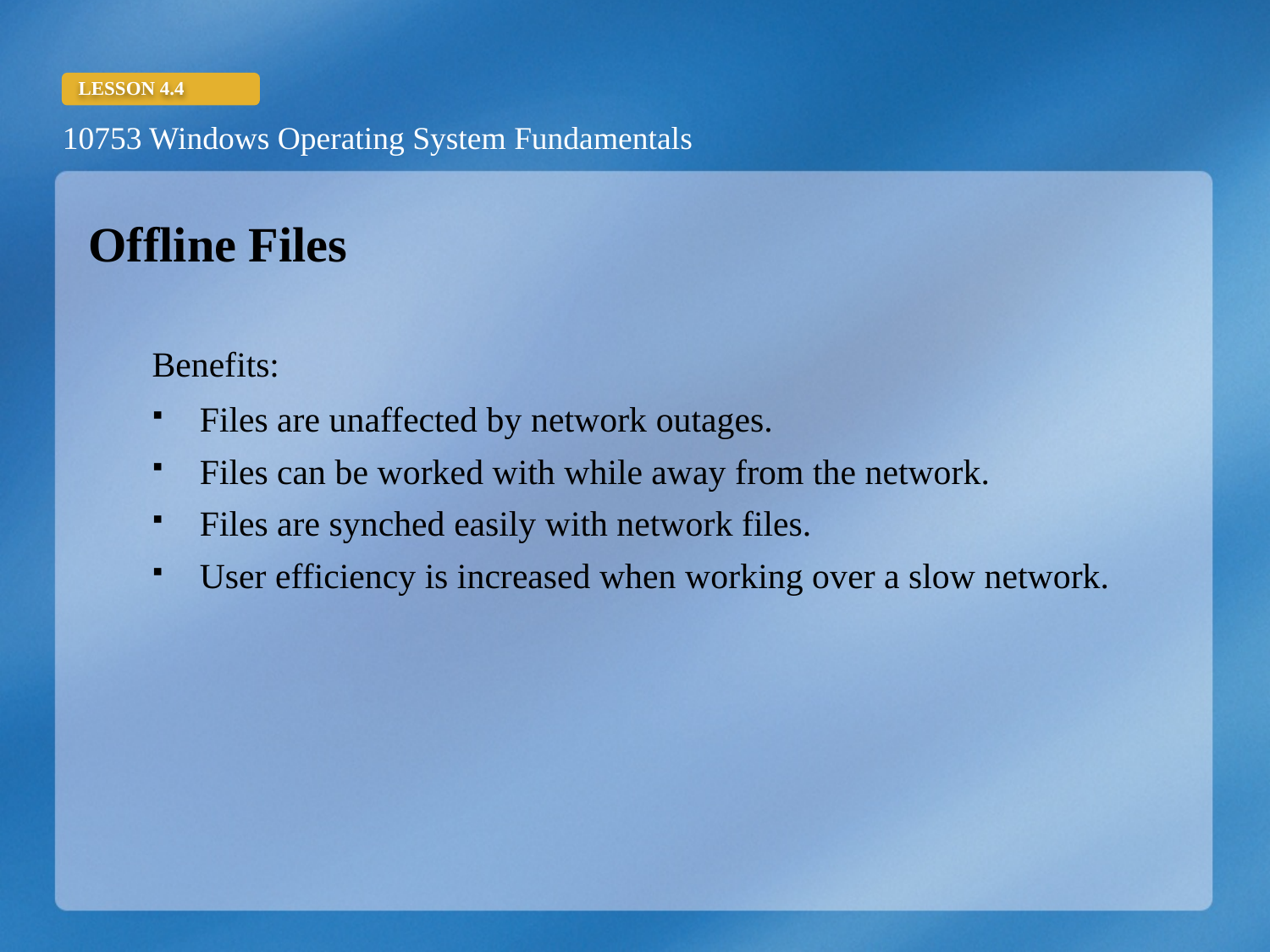

Offline Files

	Benefits:
Files are unaffected by network outages.
Files can be worked with while away from the network.
Files are synched easily with network files.
User efficiency is increased when working over a slow network.